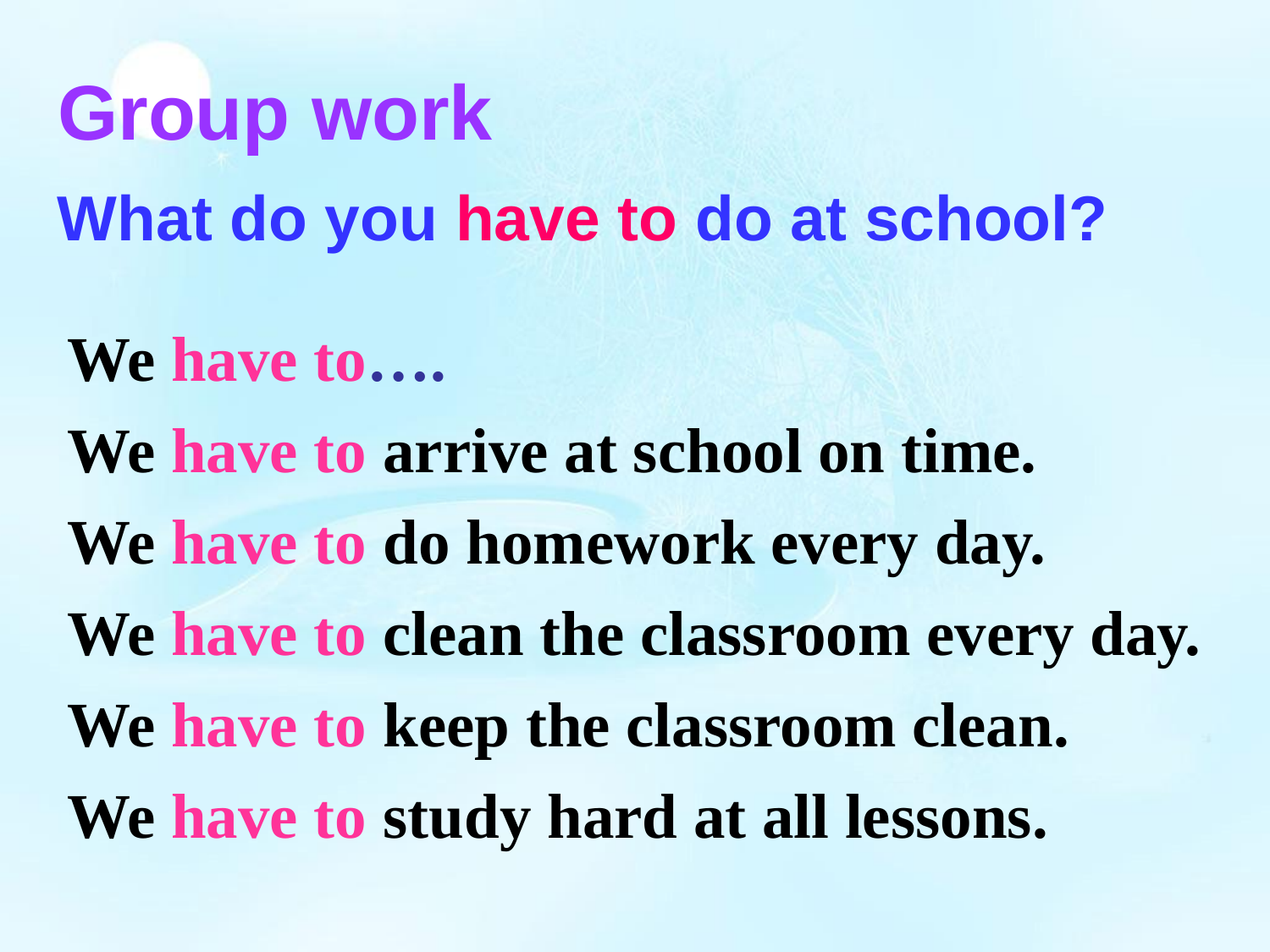

Group work
What do you have to do at school?
We have to….
We have to arrive at school on time.
We have to do homework every day.
We have to clean the classroom every day.
We have to keep the classroom clean.
We have to study hard at all lessons.